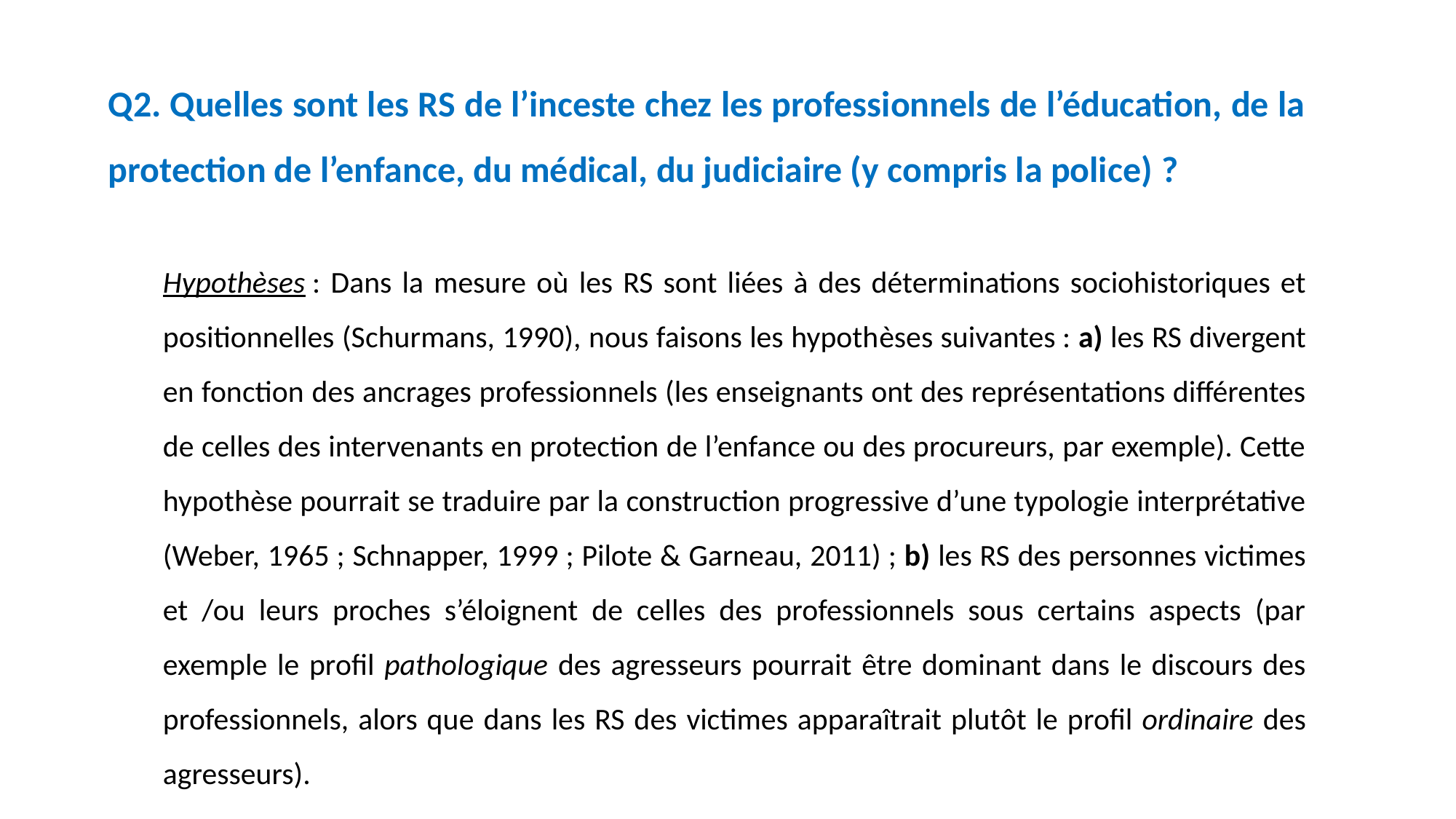

Q2. Quelles sont les RS de l’inceste chez les professionnels de l’éducation, de la protection de l’enfance, du médical, du judiciaire (y compris la police) ?

Hypothèses : Dans la mesure où les RS sont liées à des déterminations sociohistoriques et positionnelles (Schurmans, 1990), nous faisons les hypothèses suivantes : a) les RS divergent en fonction des ancrages professionnels (les enseignants ont des représentations différentes de celles des intervenants en protection de l’enfance ou des procureurs, par exemple). Cette hypothèse pourrait se traduire par la construction progressive d’une typologie interprétative (Weber, 1965 ; Schnapper, 1999 ; Pilote & Garneau, 2011) ; b) les RS des personnes victimes et /ou leurs proches s’éloignent de celles des professionnels sous certains aspects (par exemple le profil pathologique des agresseurs pourrait être dominant dans le discours des professionnels, alors que dans les RS des victimes apparaîtrait plutôt le profil ordinaire des agresseurs).